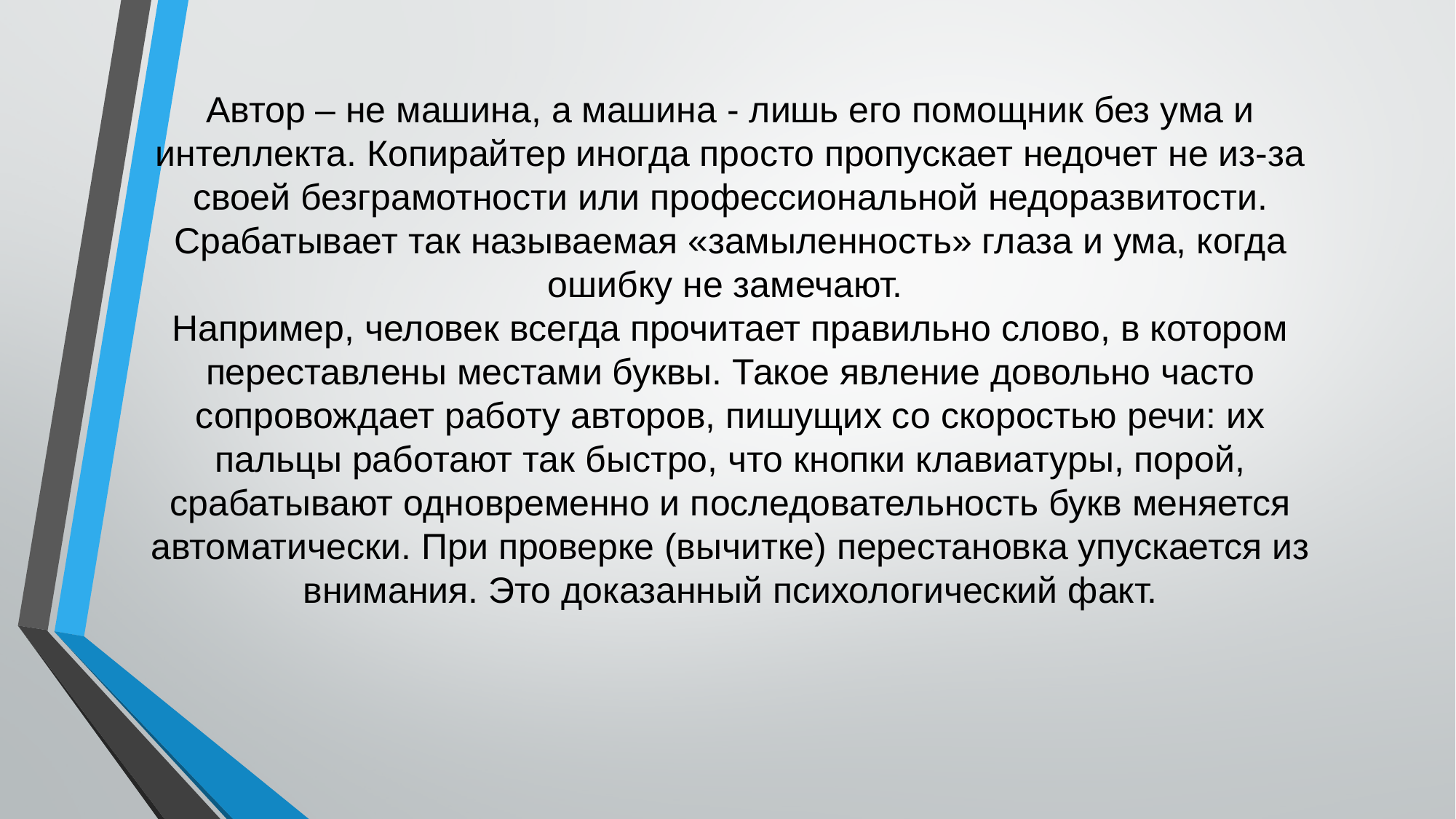

Автор – не машина, а машина - лишь его помощник без ума и интеллекта. Копирайтер иногда просто пропускает недочет не из-за своей безграмотности или профессиональной недоразвитости. Срабатывает так называемая «замыленность» глаза и ума, когда ошибку не замечают. 
Например, человек всегда прочитает правильно слово, в котором переставлены местами буквы. Такое явление довольно часто сопровождает работу авторов, пишущих со скоростью речи: их пальцы работают так быстро, что кнопки клавиатуры, порой, срабатывают одновременно и последовательность букв меняется автоматически. При проверке (вычитке) перестановка упускается из внимания. Это доказанный психологический факт.